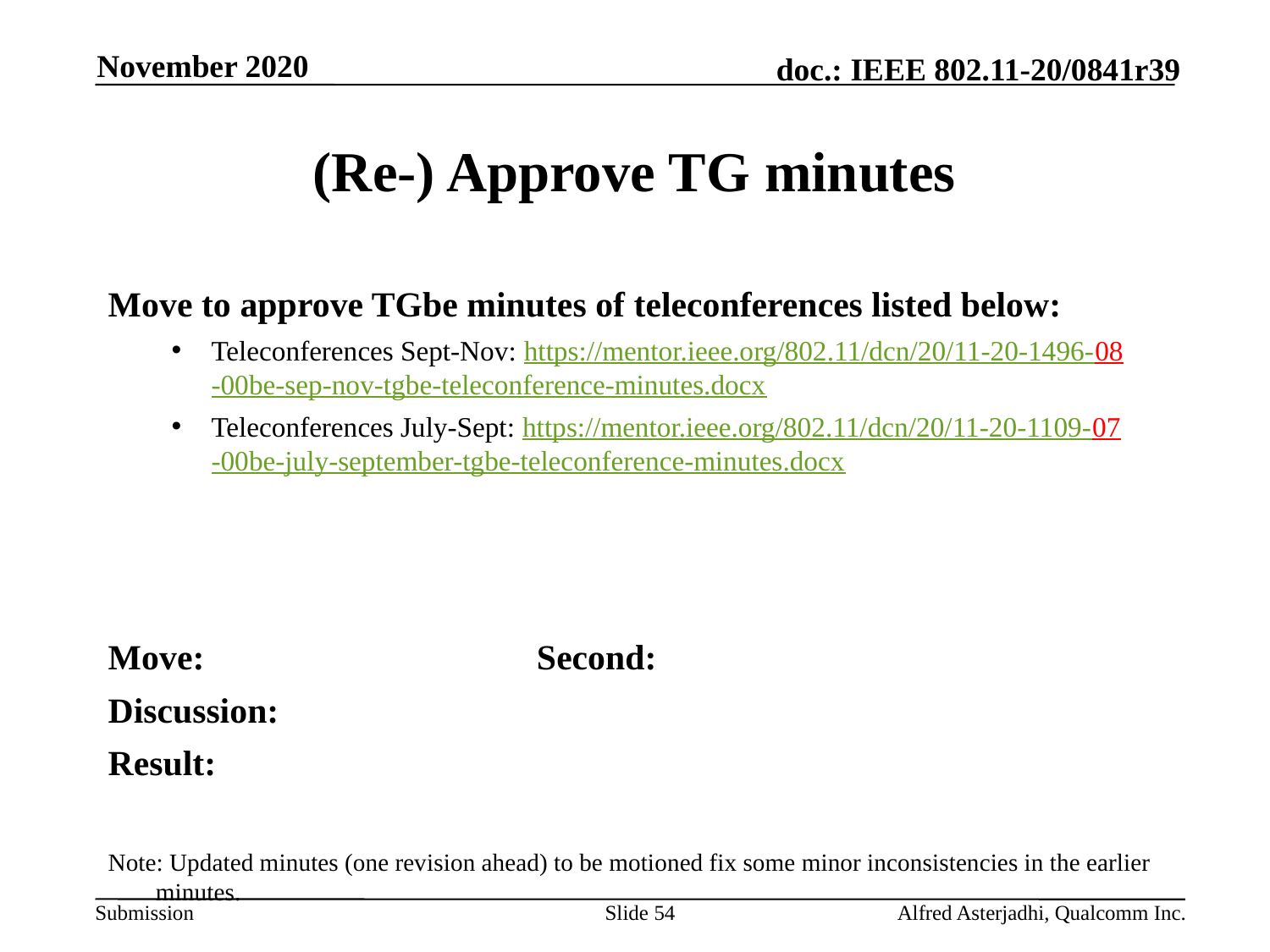

November 2020
# (Re-) Approve TG minutes
Move to approve TGbe minutes of teleconferences listed below:
Teleconferences Sept-Nov: https://mentor.ieee.org/802.11/dcn/20/11-20-1496-08-00be-sep-nov-tgbe-teleconference-minutes.docx
Teleconferences July-Sept: https://mentor.ieee.org/802.11/dcn/20/11-20-1109-07-00be-july-september-tgbe-teleconference-minutes.docx

Move: 			Second:
Discussion:
Result:

Note: Updated minutes (one revision ahead) to be motioned fix some minor inconsistencies in the earlier minutes.
Slide 54
Alfred Asterjadhi, Qualcomm Inc.